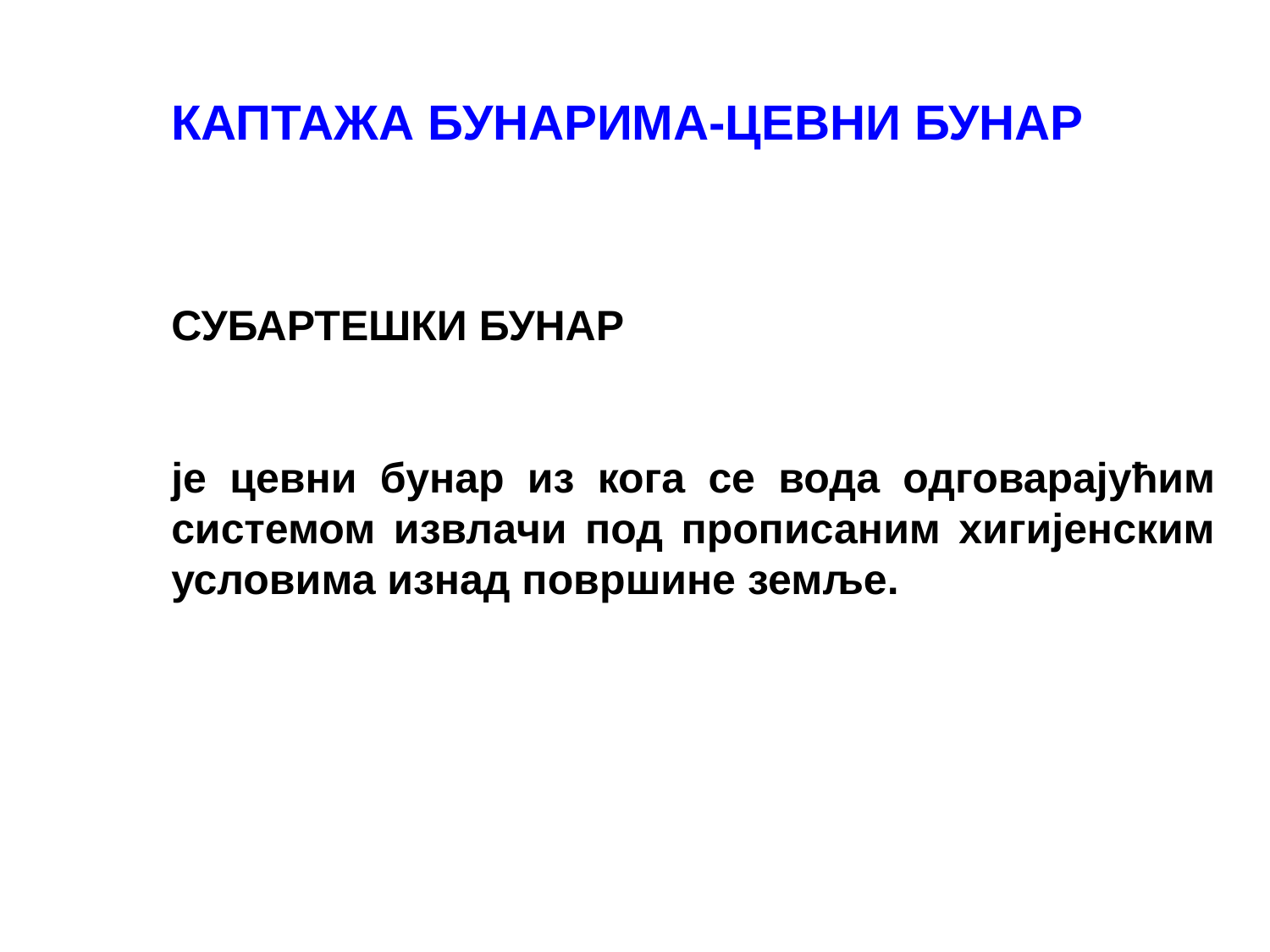

КАПТАЖА БУНАРИМА-ЦЕВНИ БУНАР
СУБАРТЕШКИ БУНАР

је цевни бунар из кога се вода одговарајућим системом извлачи под прописаним хигијенским условима изнад површине земље.